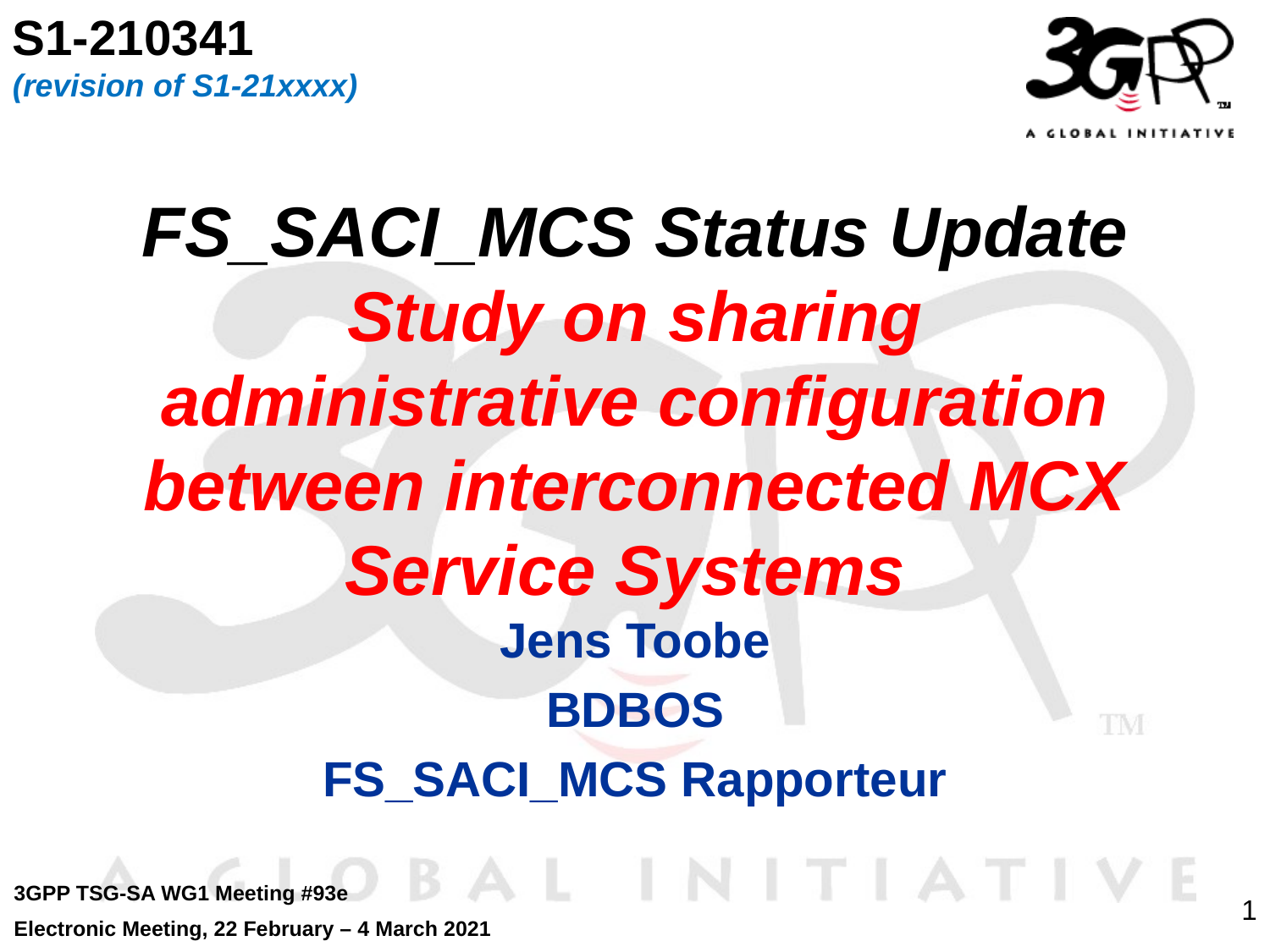

S1-210341
(revision of S1-21xxxx)
# FS_SACI_MCS Status Update Study on sharing administrative configuration between interconnected MCX Service Systems
Jens Toobe
BDBOS
FS_SACI_MCS Rapporteur
3GPP TSG-SA WG1 Meeting #93e
Electronic Meeting, 22 February – 4 March 2021
1